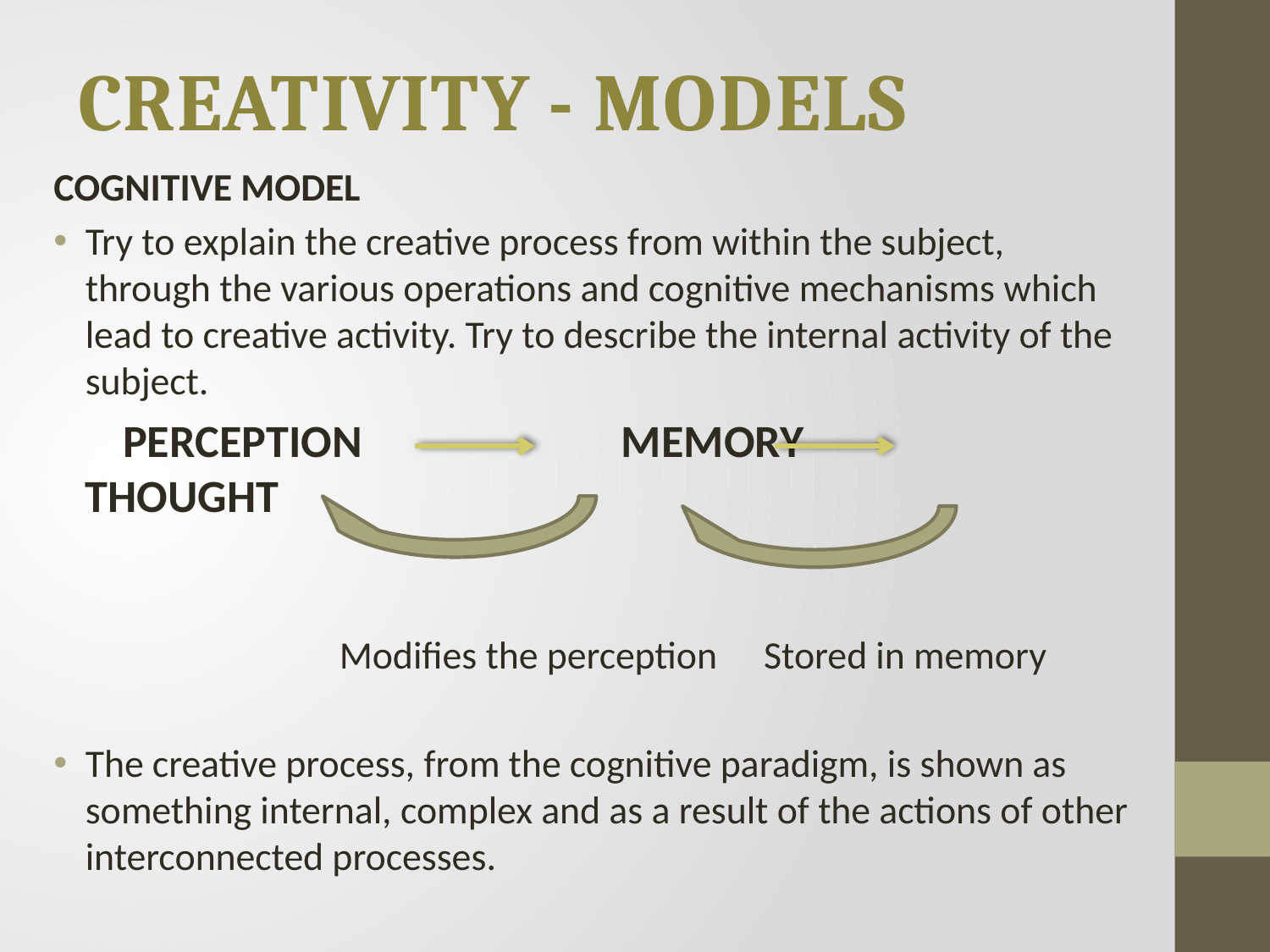

# CREATIVITY - MODELS
COGNITIVE MODEL
Try to explain the creative process from within the subject, through the various operations and cognitive mechanisms which lead to creative activity. Try to describe the internal activity of the subject.
        PERCEPTION	               MEMORY		THOUGHT

			Modifies the perception	     Stored in memory

The creative process, from the cognitive paradigm, is shown as something internal, complex and as a result of the actions of other interconnected processes.